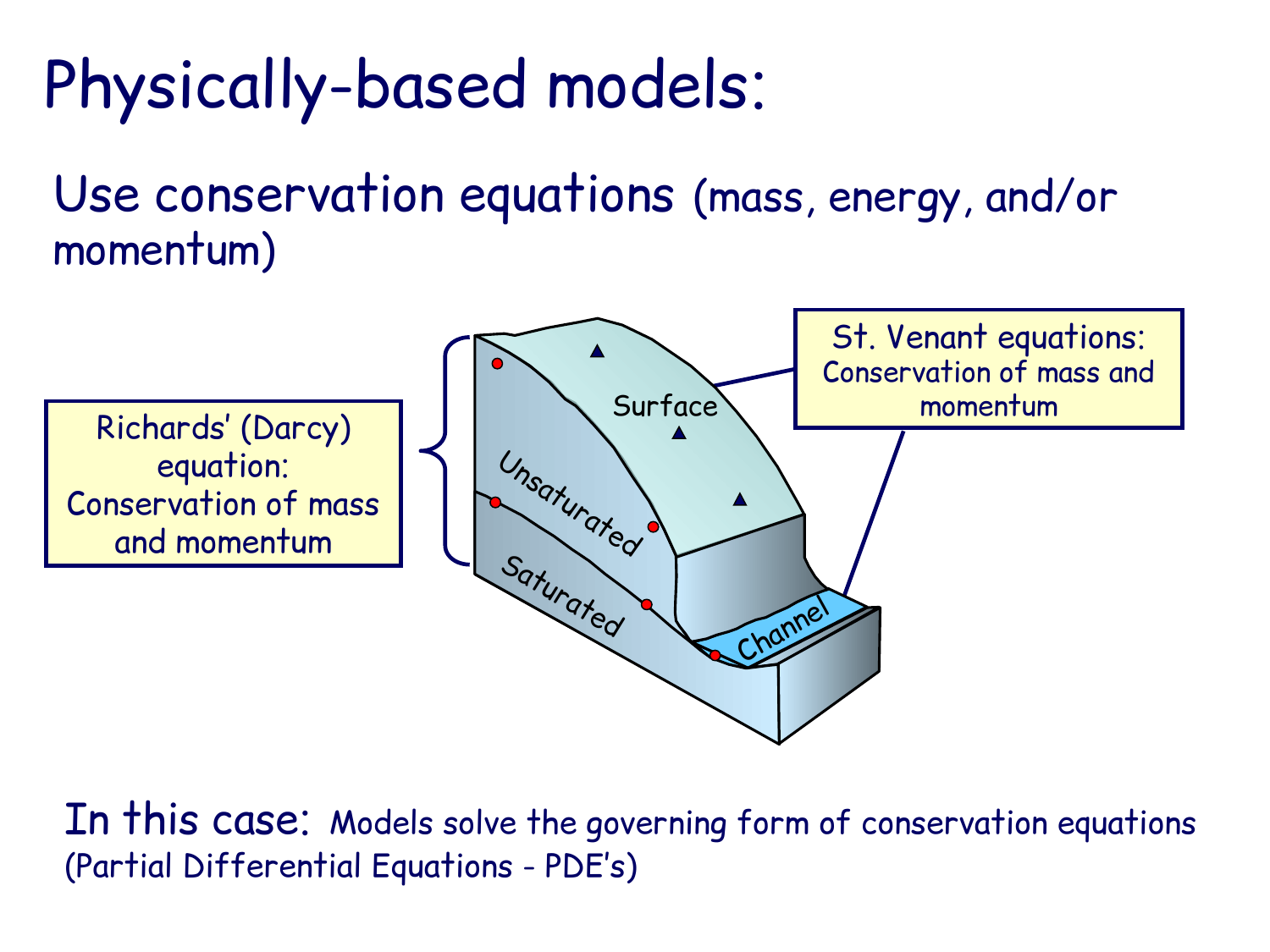

Physically-based models:
Use conservation equations (mass, energy, and/or momentum)
St. Venant equations:
Conservation of mass and momentum

Surface

Unsaturated

Saturated

Channel

Richards’ (Darcy) equation:
Conservation of mass and momentum
In this case: Models solve the governing form of conservation equations (Partial Differential Equations - PDE’s)